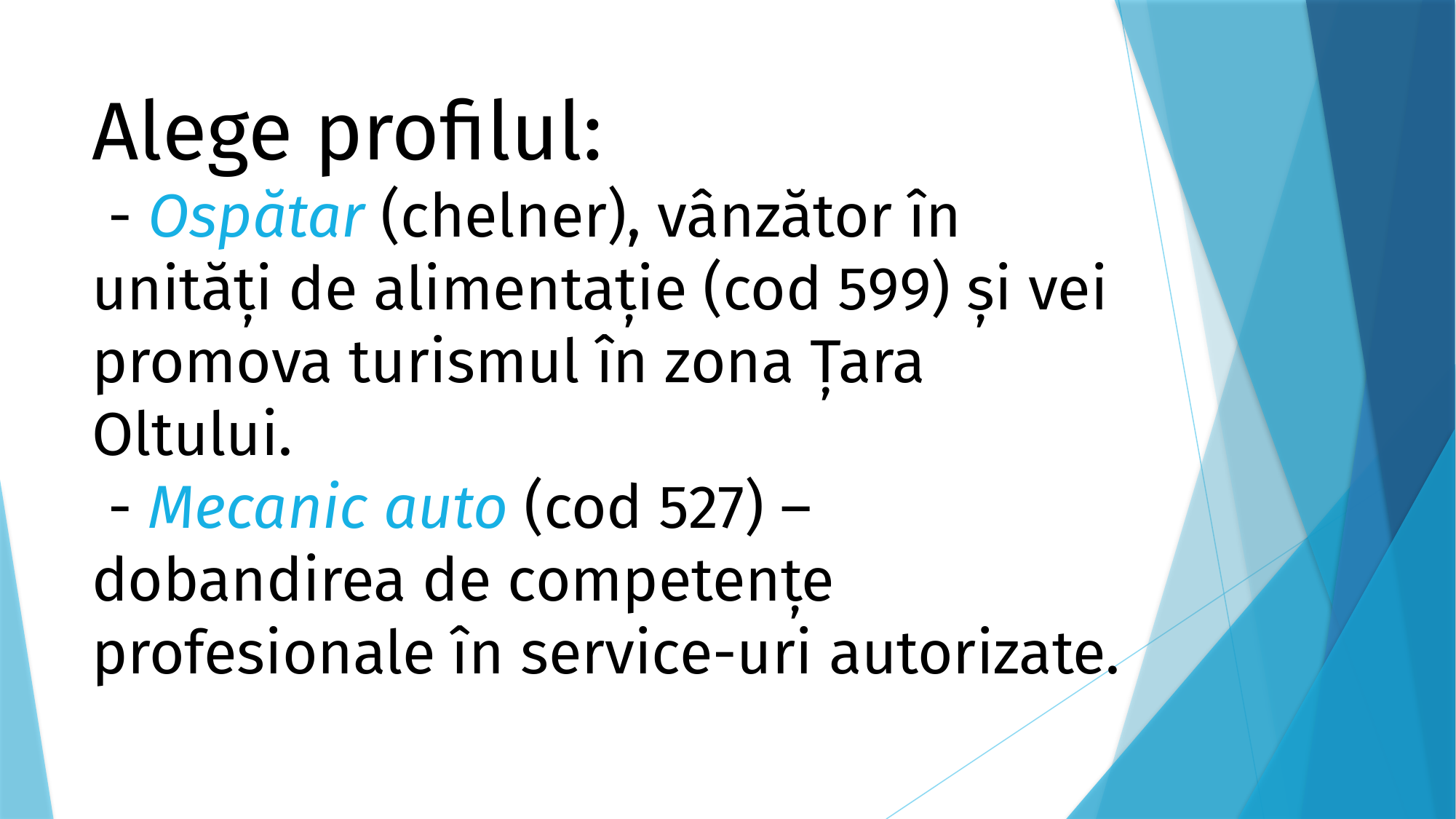

# Alege profilul: - Ospătar (chelner), vânzător în unități de alimentație (cod 599) și vei promova turismul în zona Țara Oltului. - Mecanic auto (cod 527) – dobandirea de competențe profesionale în service-uri autorizate.